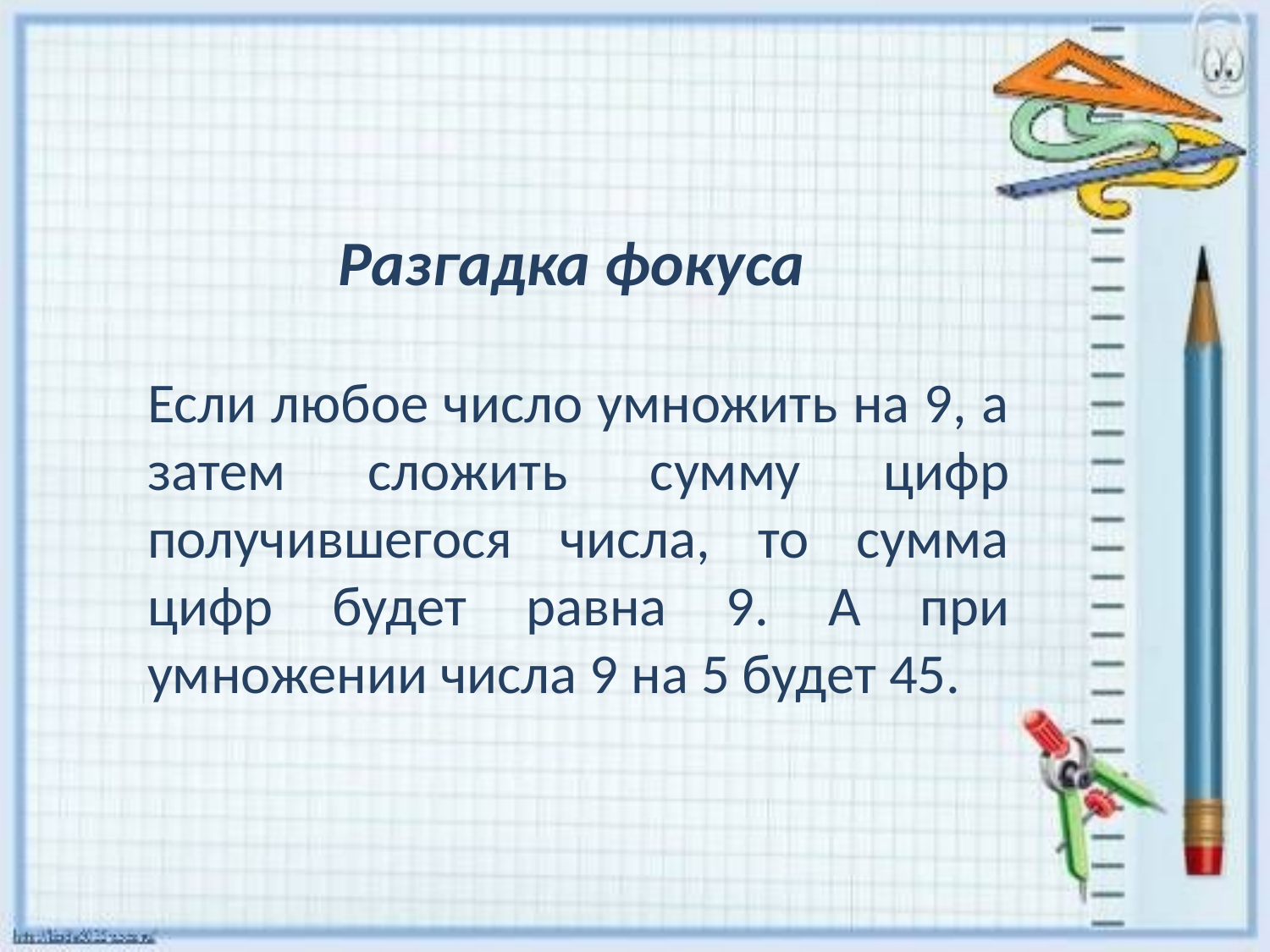

Разгадка фокуса

Если любое число умножить на 9, а затем сложить сумму цифр получившегося числа, то сумма цифр будет равна 9. А при умножении числа 9 на 5 будет 45.